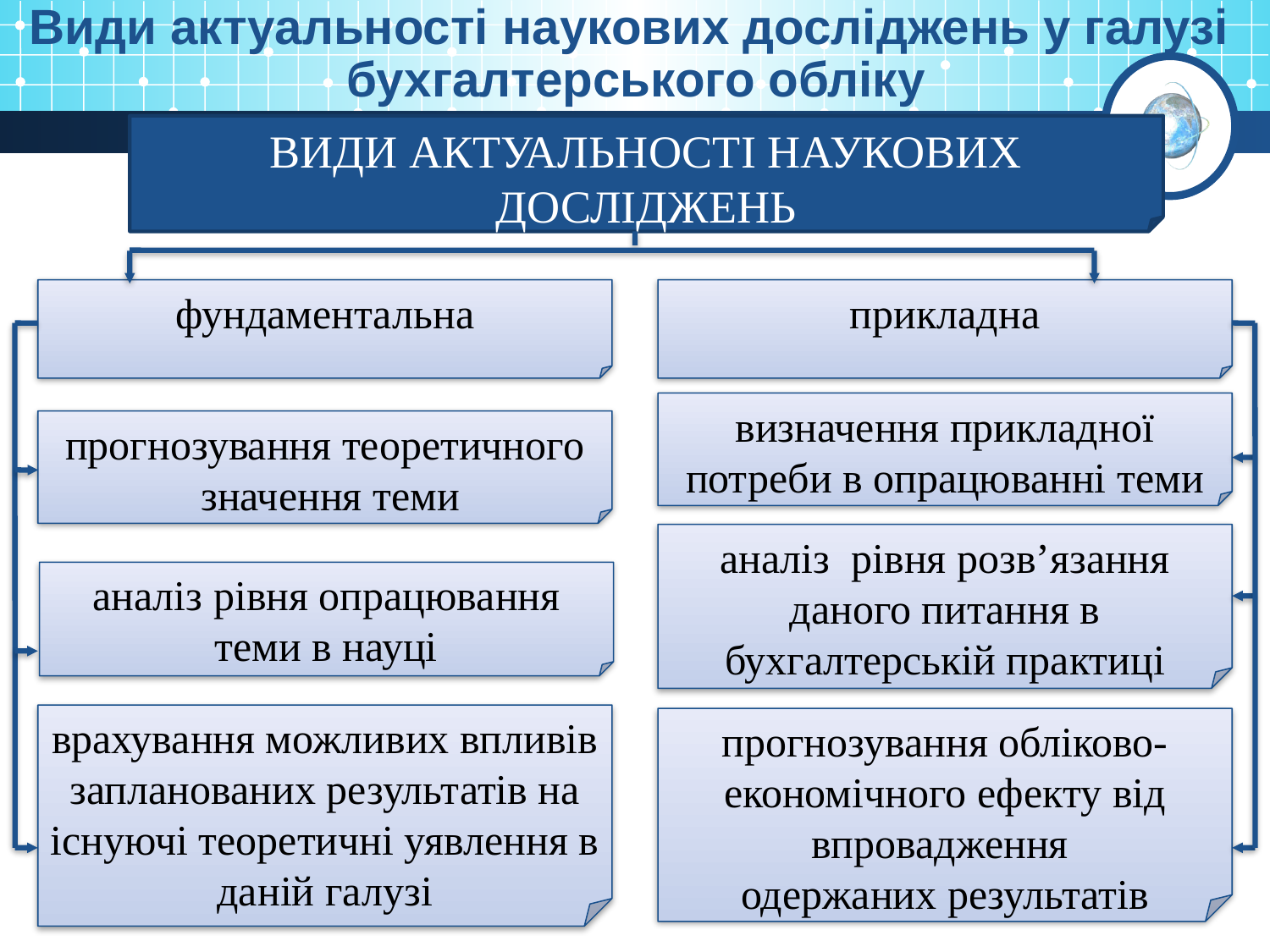

Види актуальності наукових досліджень у галузі
бухгалтерського обліку
ВИДИ АКТУАЛЬНОСТІ НАУКОВИХ ДОСЛІДЖЕНЬ

фундаментальна
прикладна

визначення прикладної потреби в опрацюванні теми
прогнозування теоретичного
 значення теми

аналіз  рівня розв’язання даного питання в бухгалтерській практиці
аналіз рівня опрацювання теми в науці

врахування можливих впливів запланованих результатів на існуючі теоретичні уявлення в даній галузі
прогнозування обліково-економічного ефекту від впровадження
одержаних результатів